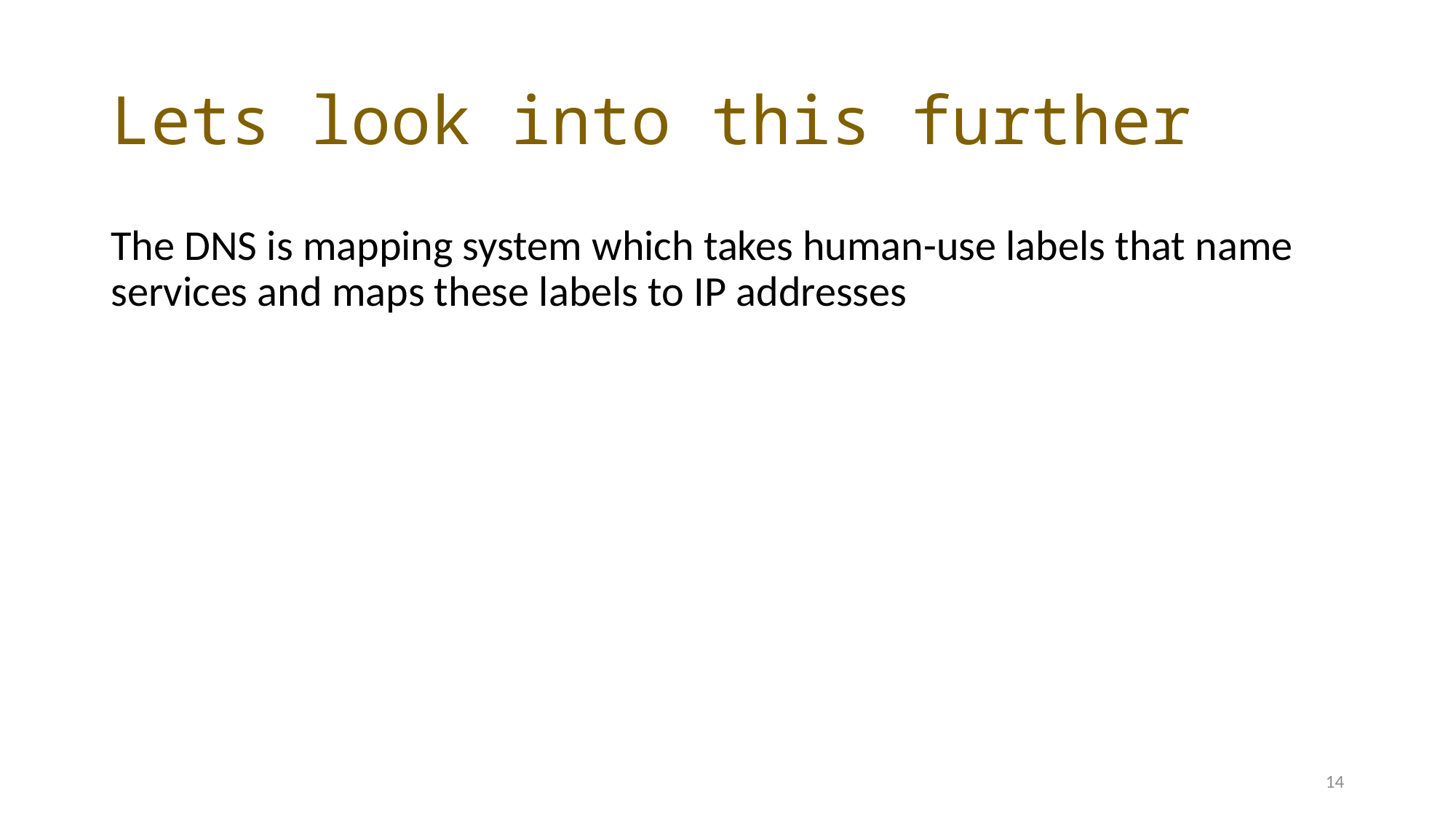

# Lets look into this further
The DNS is mapping system which takes human-use labels that name services and maps these labels to IP addresses
14